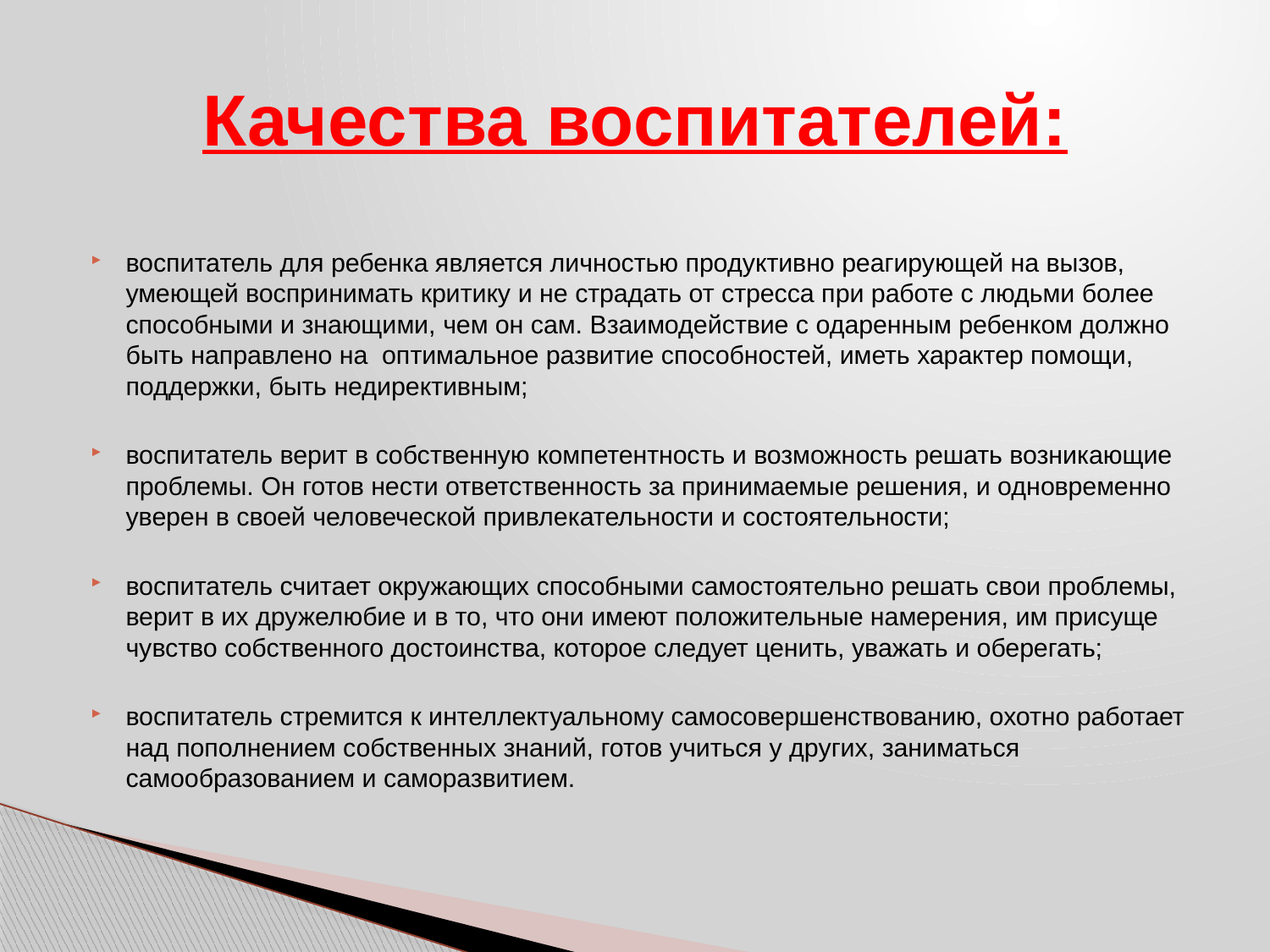

# Качества воспитателей:

воспитатель для ребенка является личностью продуктивно реагирующей на вызов, умеющей воспринимать критику и не страдать от стресса при работе с людьми более способными и знающими, чем он сам. Взаимодействие с одаренным ребенком должно быть направлено на  оптимальное развитие способностей, иметь характер помощи, поддержки, быть недирективным;

воспитатель верит в собственную компетентность и возможность решать возникающие проблемы. Он готов нести ответственность за принимаемые решения, и одновременно уверен в своей человеческой привлекательности и состоятельности;

воспитатель считает окружающих способными самостоятельно решать свои проблемы, верит в их дружелюбие и в то, что они имеют положительные намерения, им присуще чувство собственного достоинства, которое следует ценить, уважать и оберегать;

воспитатель стремится к интеллектуальному самосовершенствованию, охотно работает над пополнением собственных знаний, готов учиться у других, заниматься самообразованием и саморазвитием.